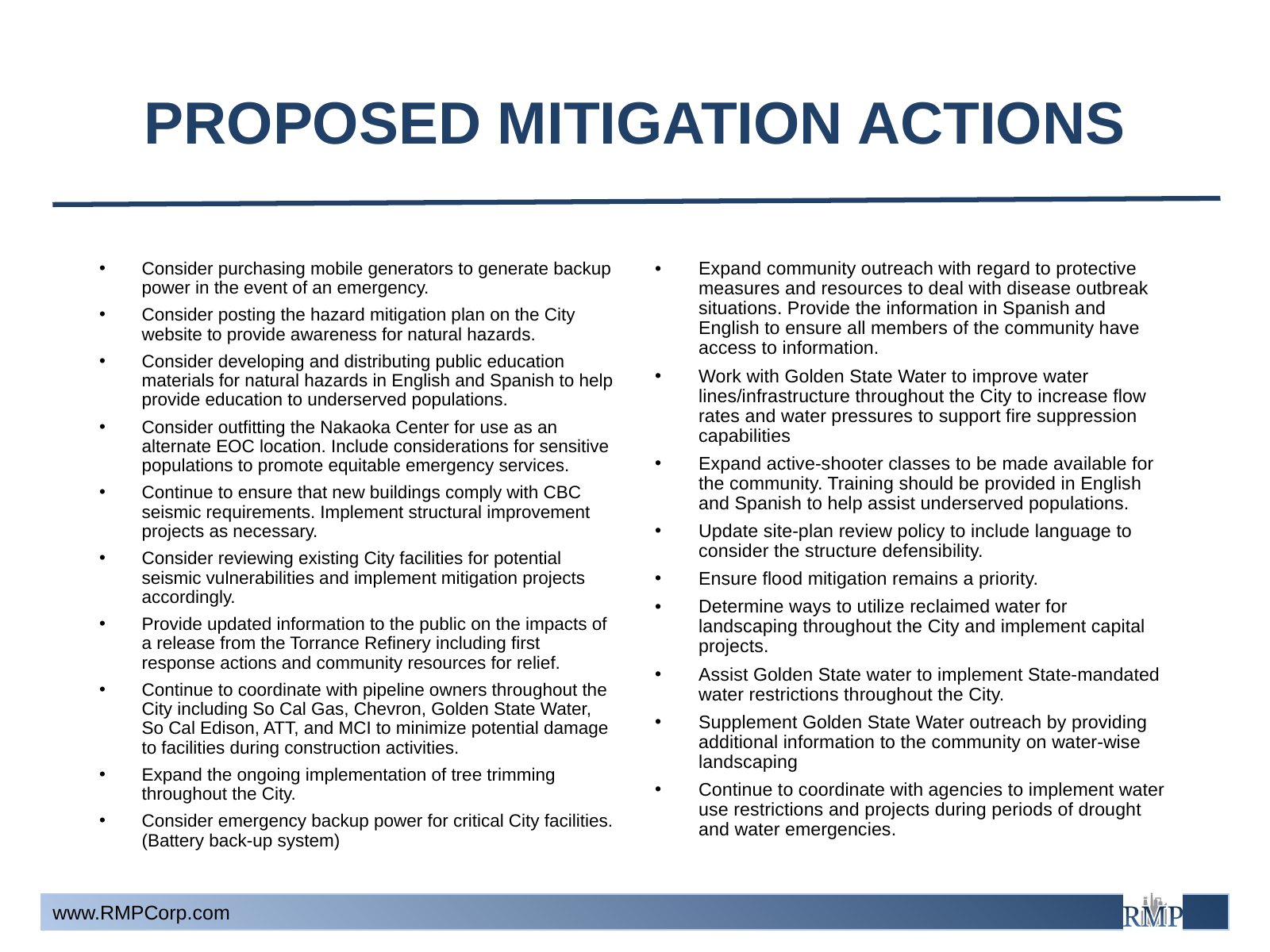

# Proposed Mitigation Actions
Consider purchasing mobile generators to generate backup power in the event of an emergency.
Consider posting the hazard mitigation plan on the City website to provide awareness for natural hazards.
Consider developing and distributing public education materials for natural hazards in English and Spanish to help provide education to underserved populations.
Consider outfitting the Nakaoka Center for use as an alternate EOC location. Include considerations for sensitive populations to promote equitable emergency services.
Continue to ensure that new buildings comply with CBC seismic requirements. Implement structural improvement projects as necessary.
Consider reviewing existing City facilities for potential seismic vulnerabilities and implement mitigation projects accordingly.
Provide updated information to the public on the impacts of a release from the Torrance Refinery including first response actions and community resources for relief.
Continue to coordinate with pipeline owners throughout the City including So Cal Gas, Chevron, Golden State Water, So Cal Edison, ATT, and MCI to minimize potential damage to facilities during construction activities.
Expand the ongoing implementation of tree trimming throughout the City.
Consider emergency backup power for critical City facilities. (Battery back-up system)
Expand community outreach with regard to protective measures and resources to deal with disease outbreak situations. Provide the information in Spanish and English to ensure all members of the community have access to information.
Work with Golden State Water to improve water lines/infrastructure throughout the City to increase flow rates and water pressures to support fire suppression capabilities
Expand active-shooter classes to be made available for the community. Training should be provided in English and Spanish to help assist underserved populations.
Update site-plan review policy to include language to consider the structure defensibility.
Ensure flood mitigation remains a priority.
Determine ways to utilize reclaimed water for landscaping throughout the City and implement capital projects.
Assist Golden State water to implement State-mandated water restrictions throughout the City.
Supplement Golden State Water outreach by providing additional information to the community on water-wise landscaping
Continue to coordinate with agencies to implement water use restrictions and projects during periods of drought and water emergencies.